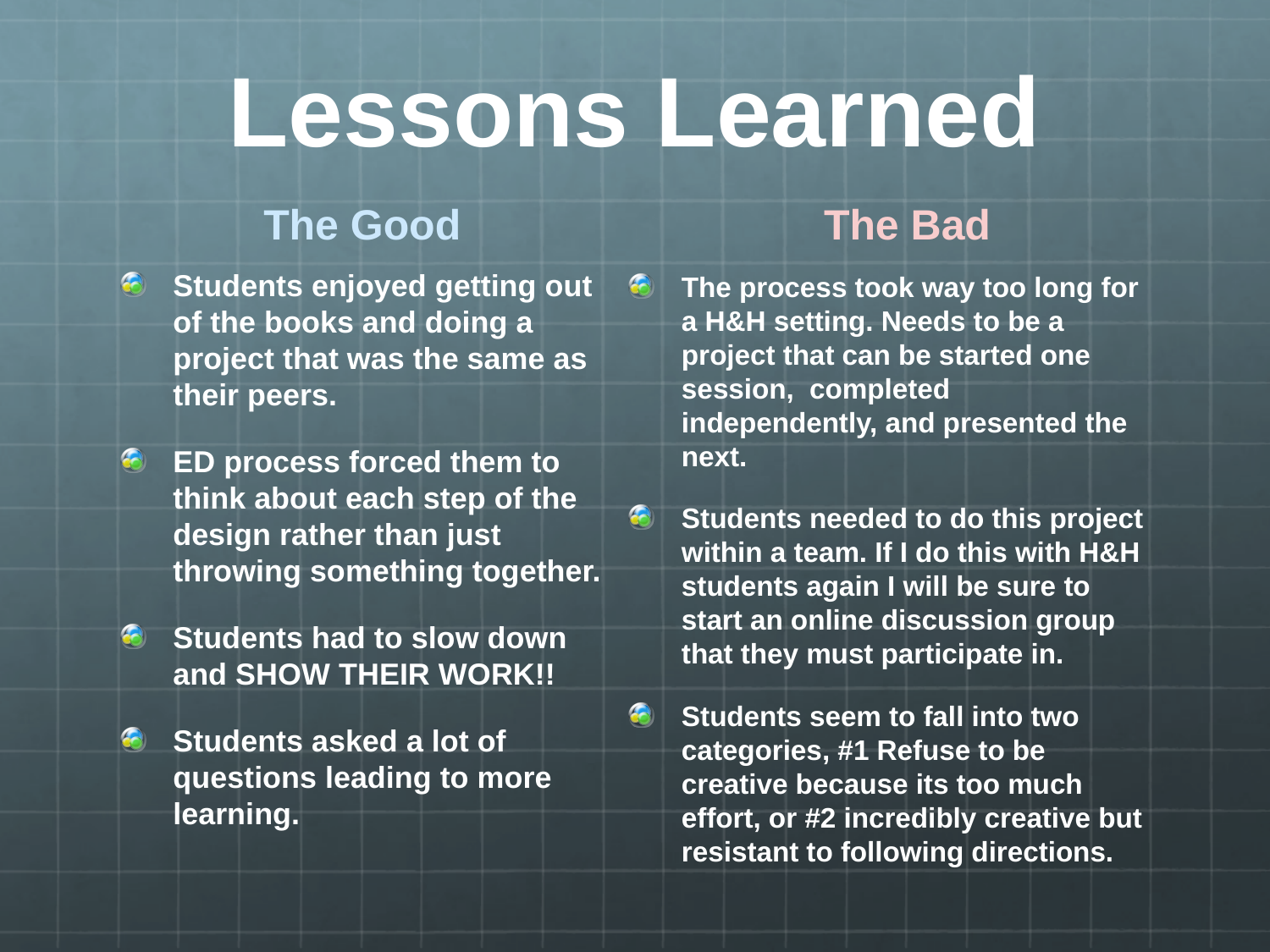

# Lessons Learned
The Good
The Bad
Students enjoyed getting out of the books and doing a project that was the same as their peers.
ED process forced them to think about each step of the design rather than just throwing something together.
Students had to slow down and SHOW THEIR WORK!!
Students asked a lot of questions leading to more learning.
The process took way too long for a H&H setting. Needs to be a project that can be started one session,  completed independently, and presented the next.
Students needed to do this project within a team. If I do this with H&H students again I will be sure to start an online discussion group that they must participate in.
Students seem to fall into two categories, #1 Refuse to be creative because its too much effort, or #2 incredibly creative but resistant to following directions.